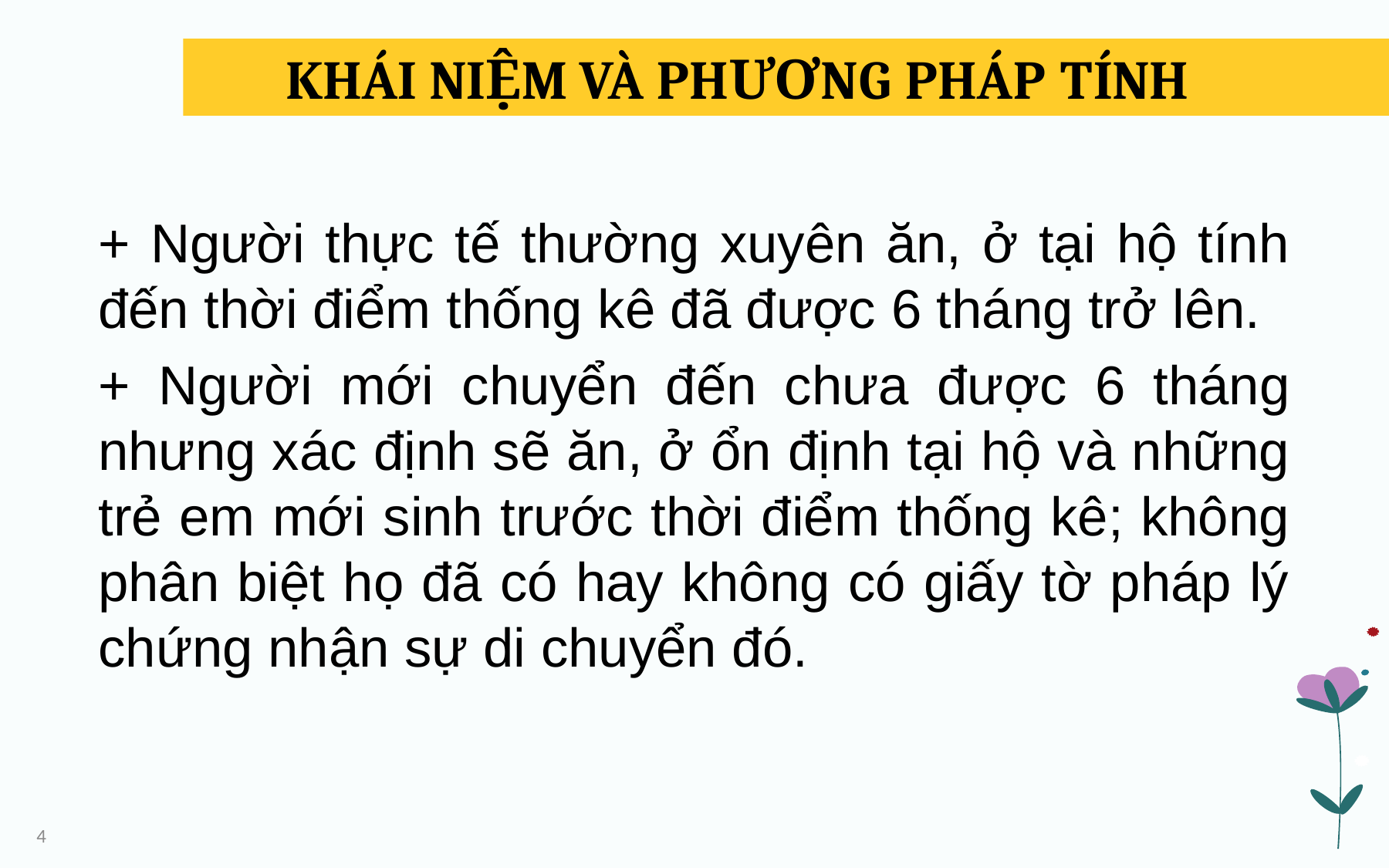

KHÁI NIỆM VÀ PHƯƠNG PHÁP TÍNH
+ Người thực tế thường xuyên ăn, ở tại hộ tính đến thời điểm thống kê đã được 6 tháng trở lên.
+ Người mới chuyển đến chưa được 6 tháng nhưng xác định sẽ ăn, ở ổn định tại hộ và những trẻ em mới sinh trước thời điểm thống kê; không phân biệt họ đã có hay không có giấy tờ pháp lý chứng nhận sự di chuyển đó.
4